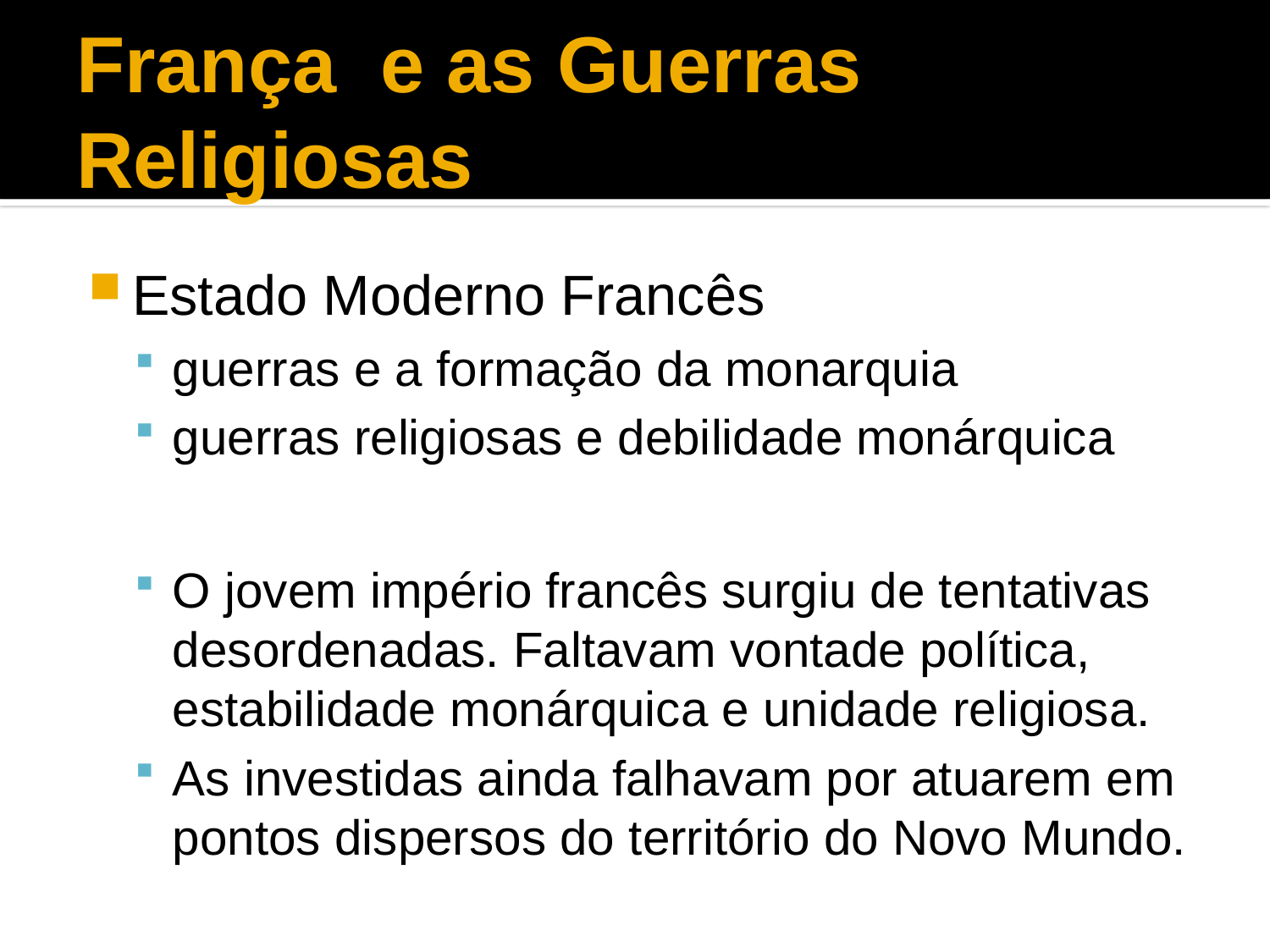

# França  e as Guerras Religiosas
Estado Moderno Francês
guerras e a formação da monarquia
guerras religiosas e debilidade monárquica

O jovem império francês surgiu de tentativas desordenadas. Faltavam vontade política, estabilidade monárquica e unidade religiosa.
As investidas ainda falhavam por atuarem em pontos dispersos do território do Novo Mundo.